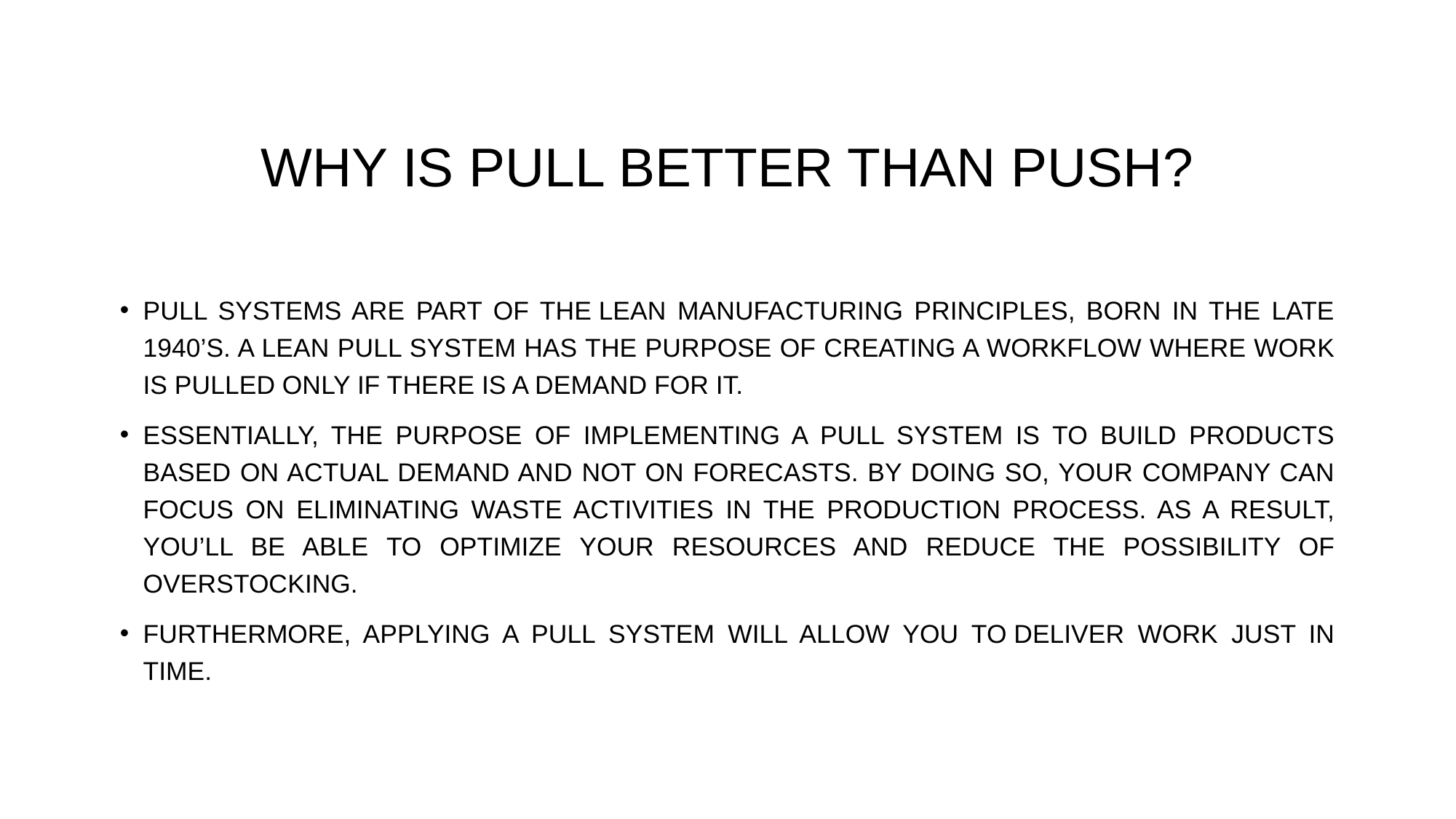

# Why is Pull better than Push?
Pull systems are part of the Lean manufacturing principles, born in the late 1940’s. A lean pull system has the purpose of creating a workflow where work is pulled only if there is a demand for it.
Essentially, the purpose of implementing a pull system is to build products based on actual demand and not on forecasts. By doing so, your company can focus on eliminating waste activities in the production process. As a result, you’ll be able to optimize your resources and reduce the possibility of overstocking.
Furthermore, applying a pull system will allow you to deliver work just in time.